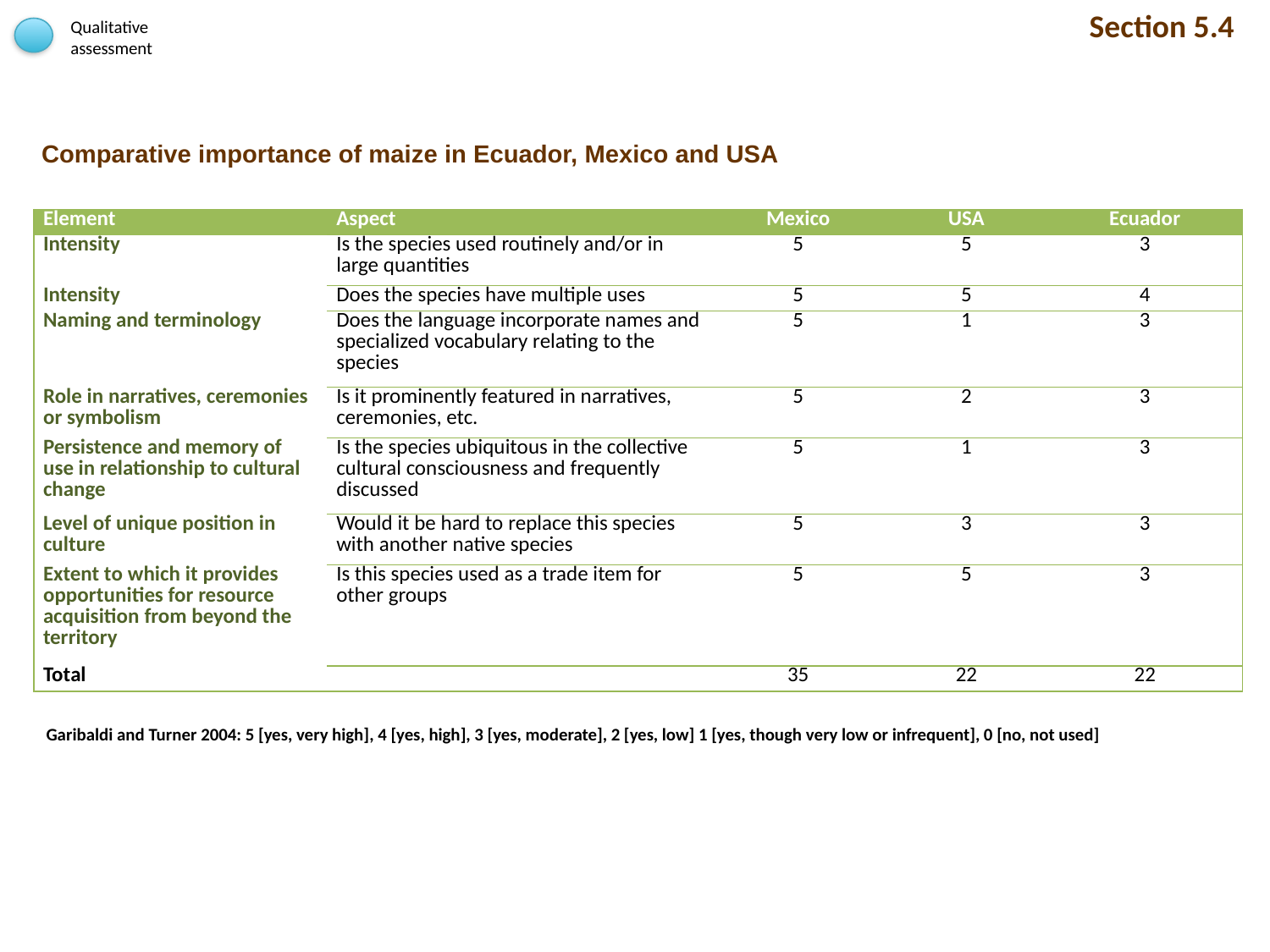

Section 5.4
Qualitative assessment

Comparative importance of maize in Ecuador, Mexico and USA
| Element | Aspect | Mexico | USA | Ecuador |
| --- | --- | --- | --- | --- |
| Intensity | Is the species used routinely and/or in large quantities | 5 | 5 | 3 |
| Intensity | Does the species have multiple uses | 5 | 5 | 4 |
| Naming and terminology | Does the language incorporate names and specialized vocabulary relating to the species | 5 | 1 | 3 |
| Role in narratives, ceremonies or symbolism | Is it prominently featured in narratives, ceremonies, etc. | 5 | 2 | 3 |
| Persistence and memory of use in relationship to cultural change | Is the species ubiquitous in the collective cultural consciousness and frequently discussed | 5 | 1 | 3 |
| Level of unique position in culture | Would it be hard to replace this species with another native species | 5 | 3 | 3 |
| Extent to which it provides opportunities for resource acquisition from beyond the territory | Is this species used as a trade item for other groups | 5 | 5 | 3 |
| Total |  | 35 | 22 | 22 |
Garibaldi and Turner 2004: 5 [yes, very high], 4 [yes, high], 3 [yes, moderate], 2 [yes, low] 1 [yes, though very low or infrequent], 0 [no, not used]